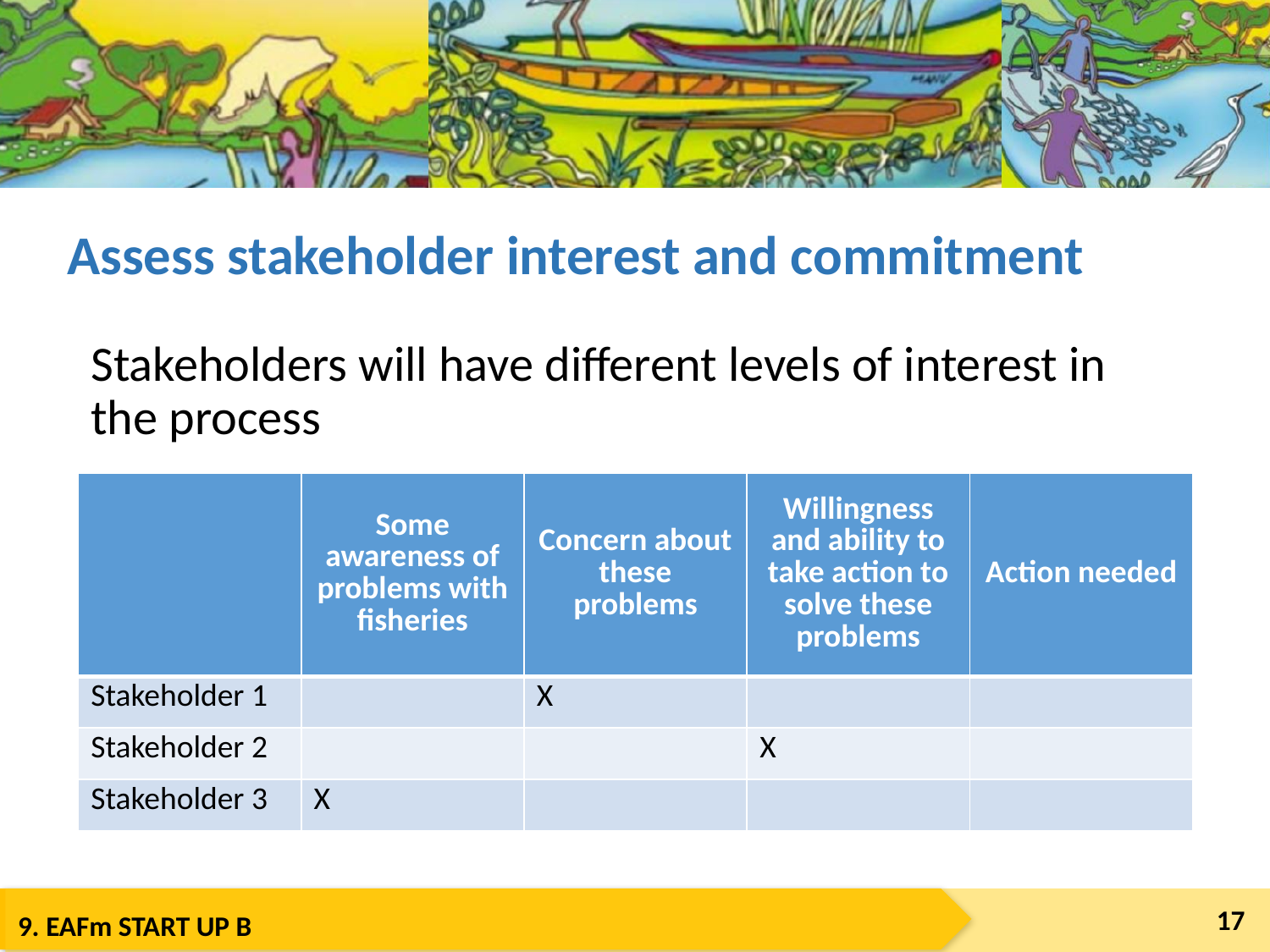

# Assess stakeholder interest and commitment
Stakeholders will have different levels of interest in the process
|  | Some awareness of problems with fisheries | Concern about these problems | Willingness and ability to take action to solve these problems | Action needed |
| --- | --- | --- | --- | --- |
| Stakeholder 1 |  | X |  |  |
| Stakeholder 2 |  |  | X |  |
| Stakeholder 3 | X |  |  |  |
17